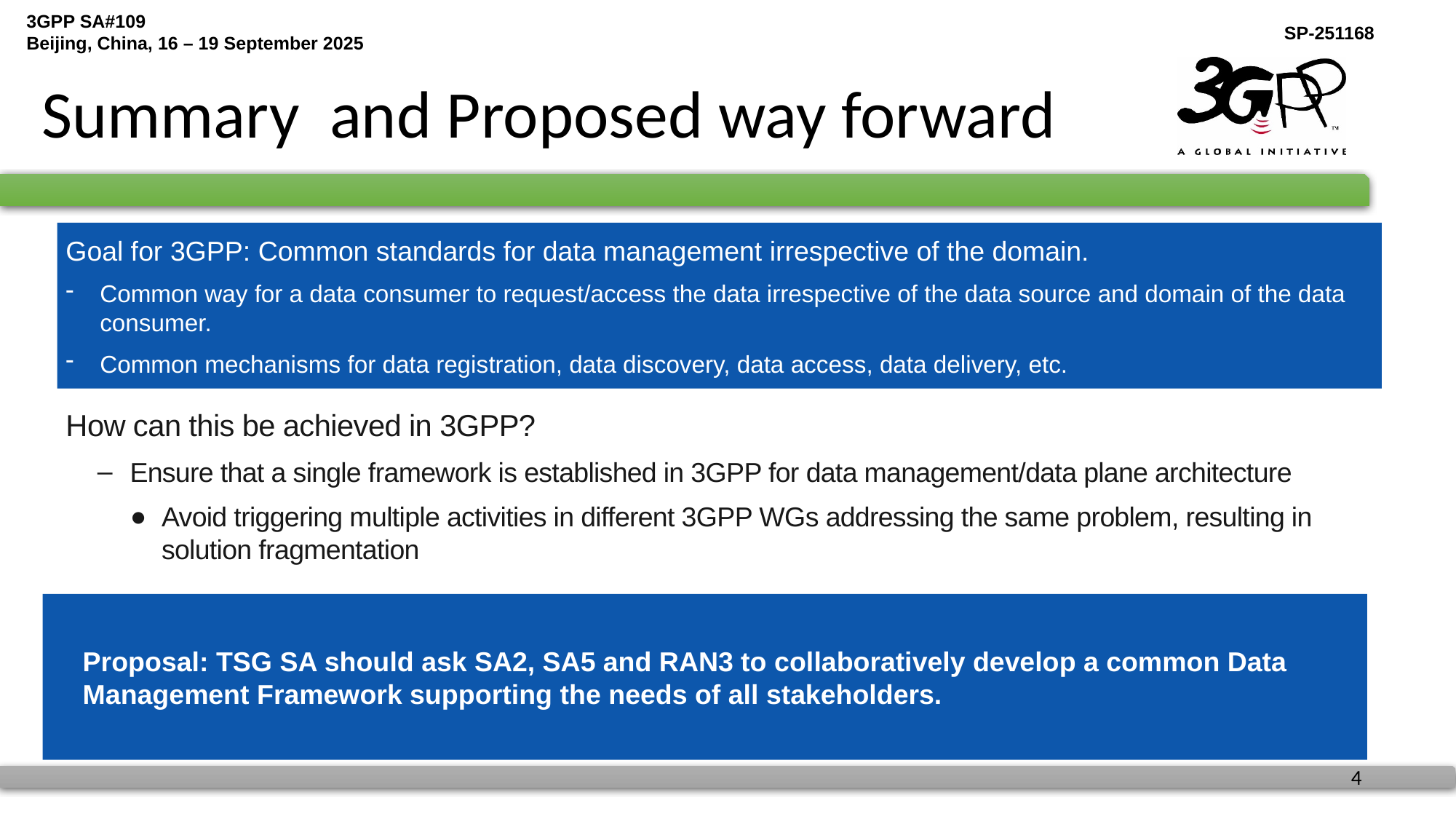

# Summary  and Proposed way forward
Goal for 3GPP: Common standards for data management irrespective of the domain.
Common way for a data consumer to request/access the data irrespective of the data source and domain of the data consumer.
Common mechanisms for data registration, data discovery, data access, data delivery, etc.
How can this be achieved in 3GPP?
Ensure that a single framework is established in 3GPP for data management/data plane architecture
Avoid triggering multiple activities in different 3GPP WGs addressing the same problem, resulting in solution fragmentation

Proposal: TSG SA should ask SA2, SA5 and RAN3 to collaboratively develop a common Data Management Framework supporting the needs of all stakeholders.